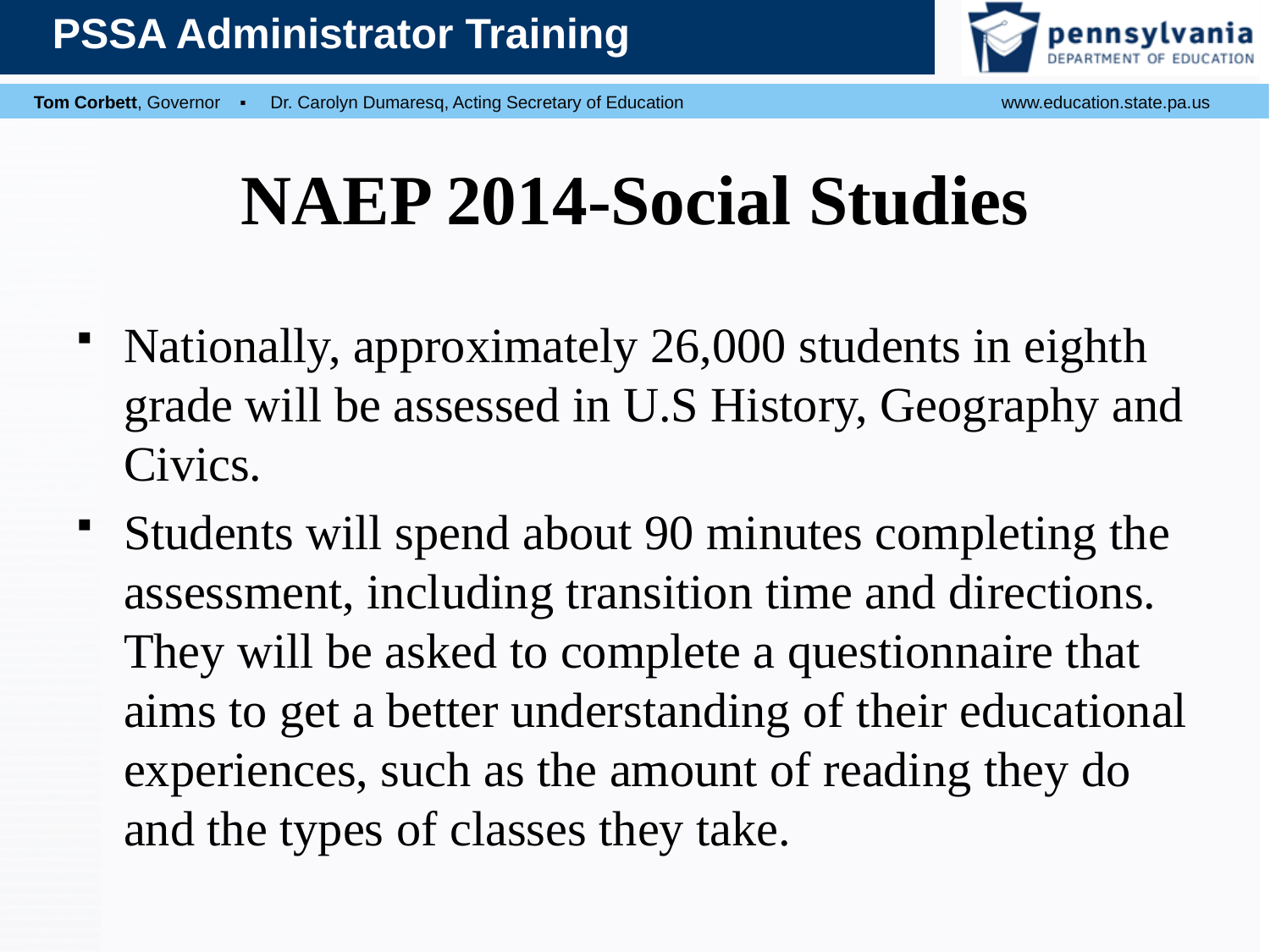

# NAEP 2014-Social Studies
Nationally, approximately 26,000 students in eighth grade will be assessed in U.S History, Geography and Civics.
Students will spend about 90 minutes completing the assessment, including transition time and directions. They will be asked to complete a questionnaire that aims to get a better understanding of their educational experiences, such as the amount of reading they do and the types of classes they take.